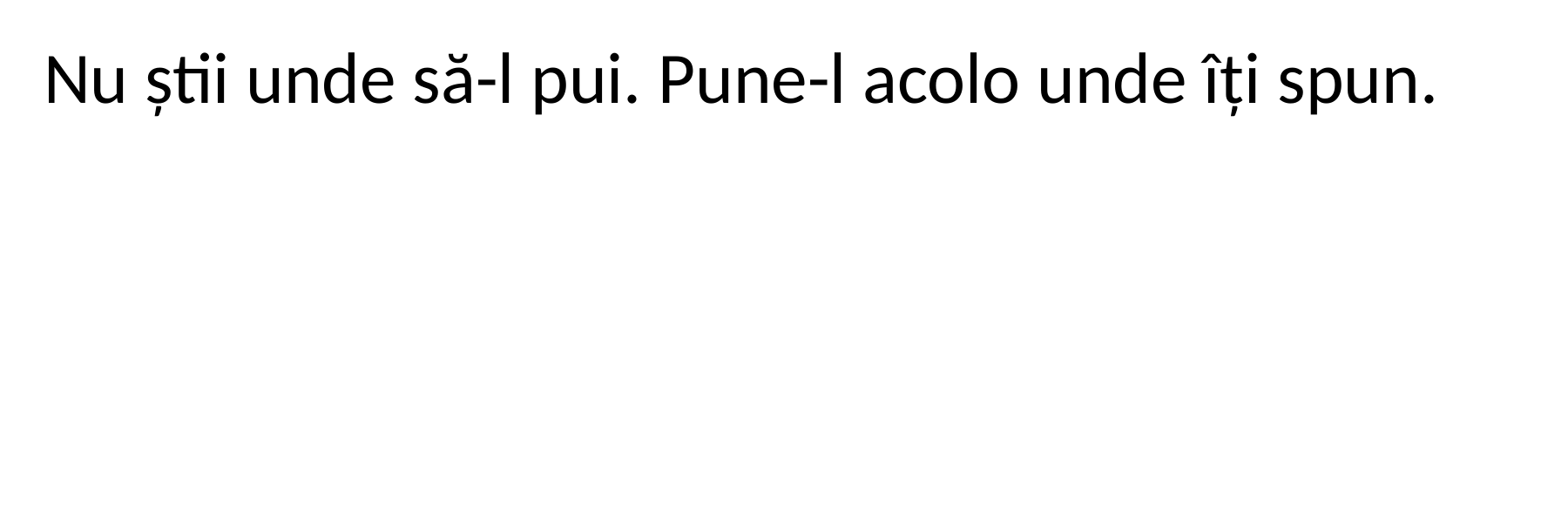

Nu știi unde să-l pui. Pune-l acolo unde îți spun.